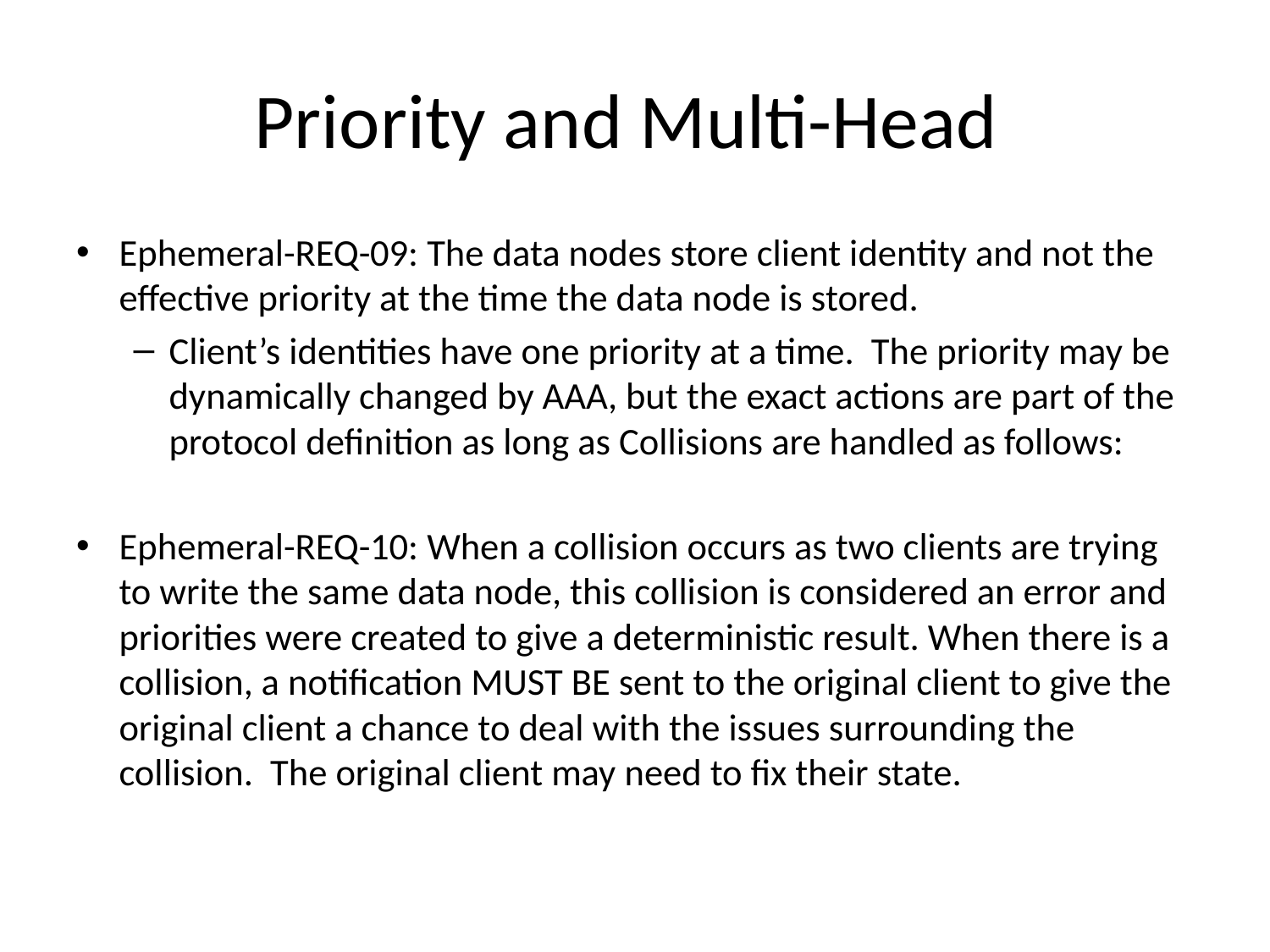

# Priority and Multi-Head
Ephemeral-REQ-09: The data nodes store client identity and not the effective priority at the time the data node is stored.
Client’s identities have one priority at a time.  The priority may be dynamically changed by AAA, but the exact actions are part of the protocol definition as long as Collisions are handled as follows:

Ephemeral-REQ-10: When a collision occurs as two clients are trying to write the same data node, this collision is considered an error and priorities were created to give a deterministic result. When there is a collision, a notification MUST BE sent to the original client to give the original client a chance to deal with the issues surrounding the collision.  The original client may need to fix their state.